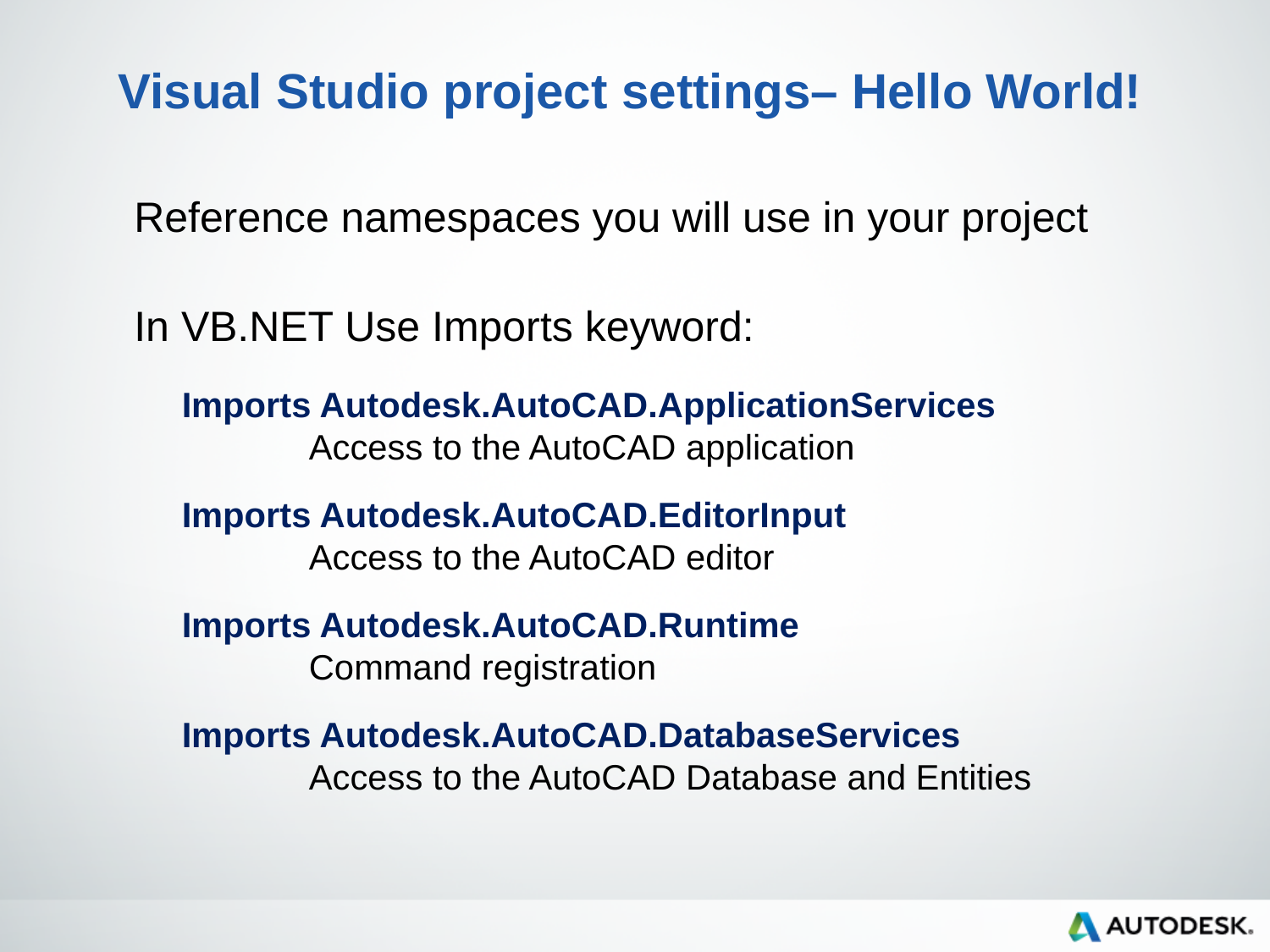

Visual Studio project settings– Hello World!
 Reference namespaces you will use in your project

 In VB.NET Use Imports keyword:

Imports Autodesk.AutoCAD.ApplicationServices
	Access to the AutoCAD application

Imports Autodesk.AutoCAD.EditorInput
	Access to the AutoCAD editor

Imports Autodesk.AutoCAD.Runtime
	Command registration

Imports Autodesk.AutoCAD.DatabaseServices
	Access to the AutoCAD Database and Entities